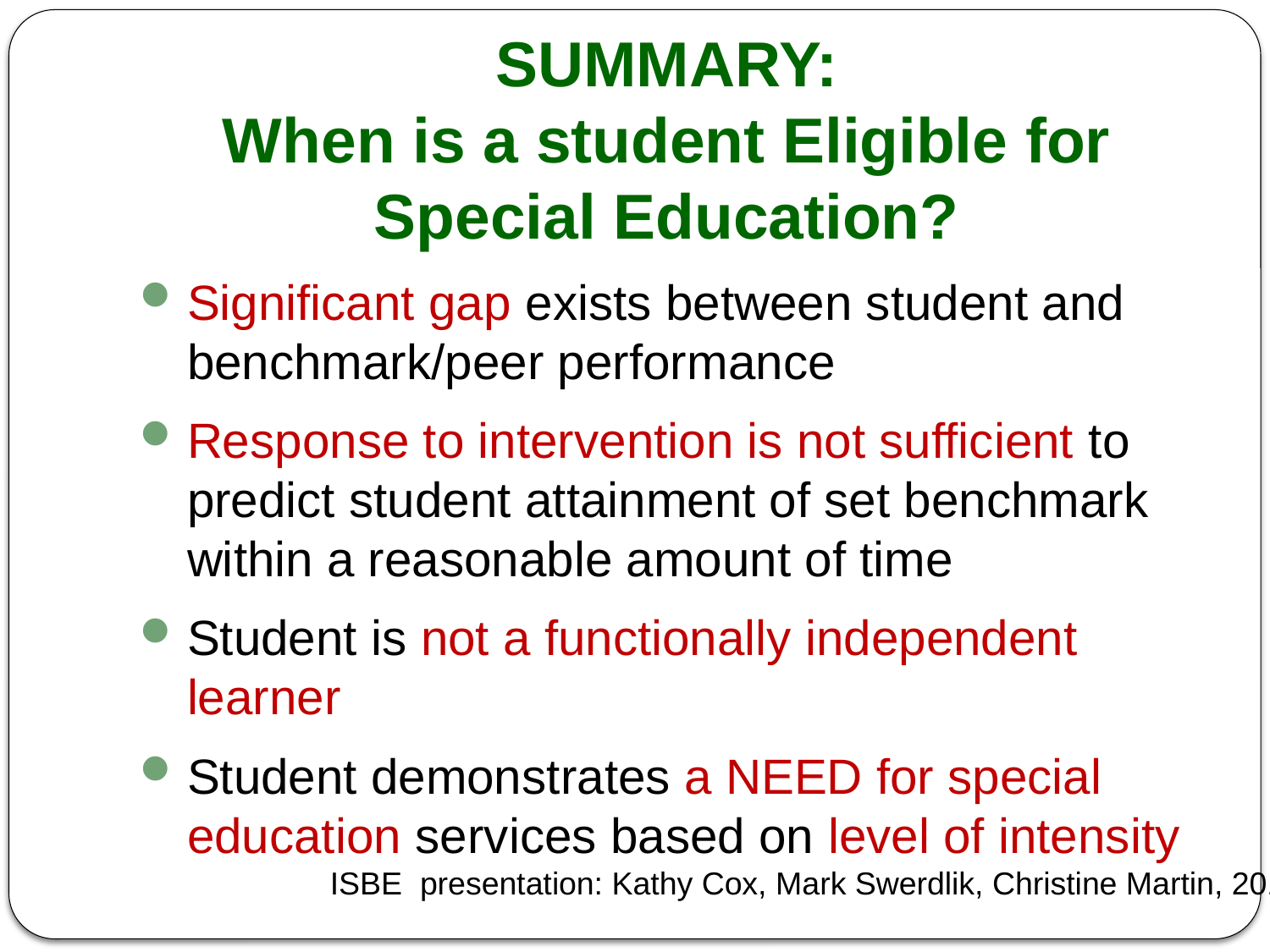

# SUMMARY: When is a student Eligible for Special Education?
Significant gap exists between student and benchmark/peer performance
Response to intervention is not sufficient to predict student attainment of set benchmark within a reasonable amount of time
Student is not a functionally independent learner
Student demonstrates a NEED for special education services based on level of intensity
ISBE  presentation: Kathy Cox, Mark Swerdlik, Christine Martin, 2010